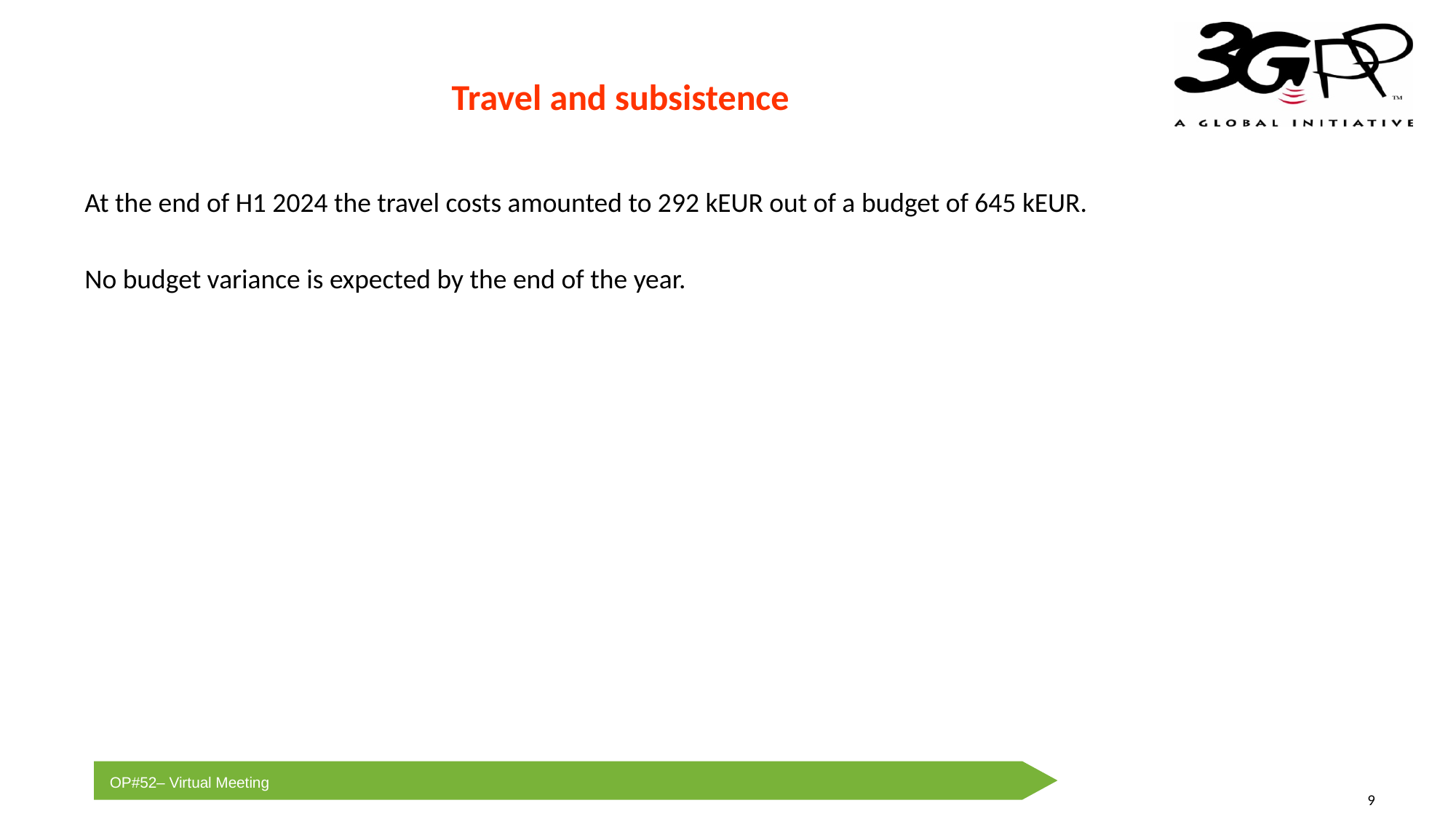

# Travel and subsistence

At the end of H1 2024 the travel costs amounted to 292 kEUR out of a budget of 645 kEUR.

No budget variance is expected by the end of the year.

9